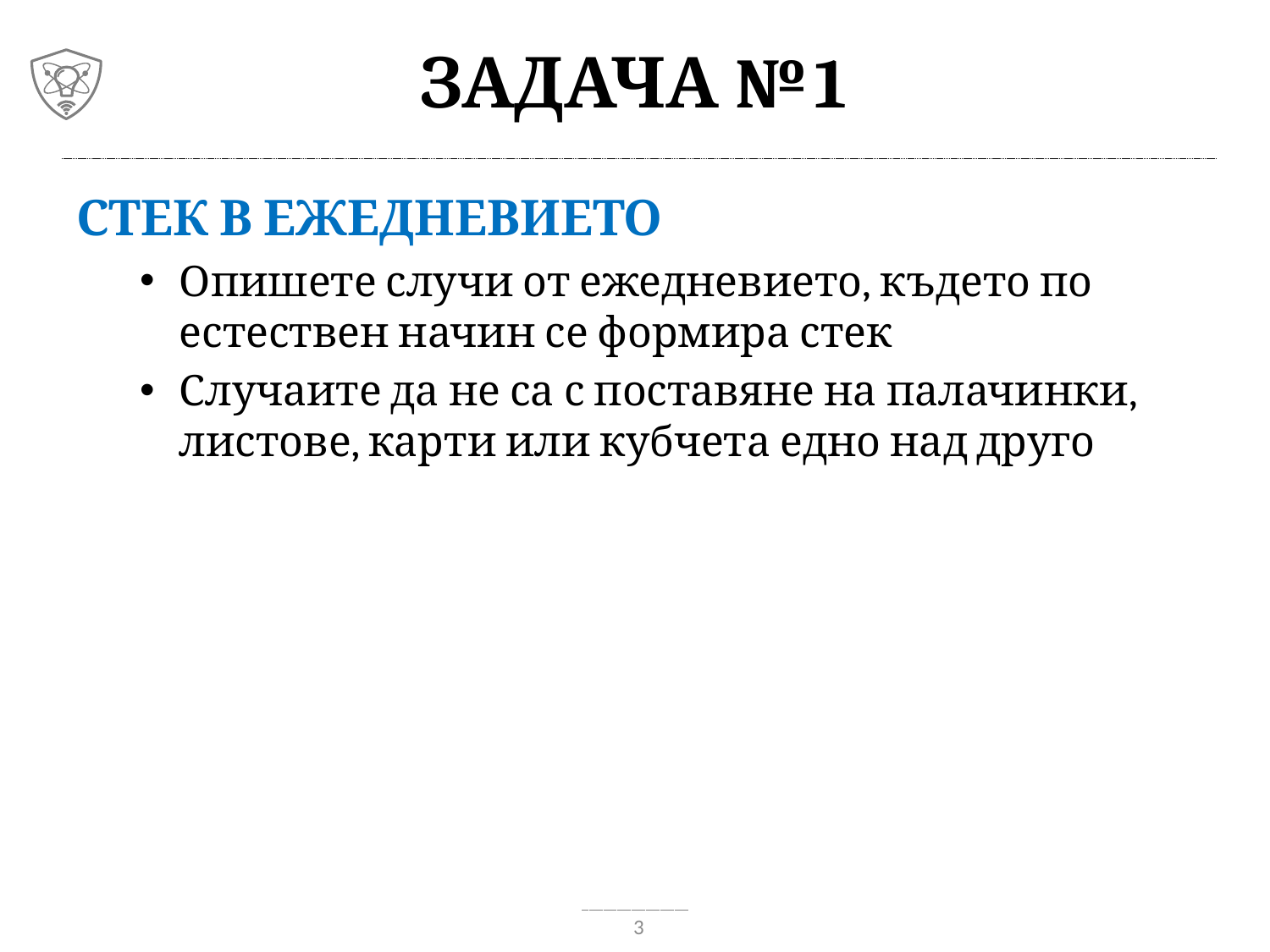

# Задача №1
Стек в ежедневието
Опишете случи от ежедневието, където по естествен начин се формира стек
Случаите да не са с поставяне на палачинки, листове, карти или кубчета едно над друго
3